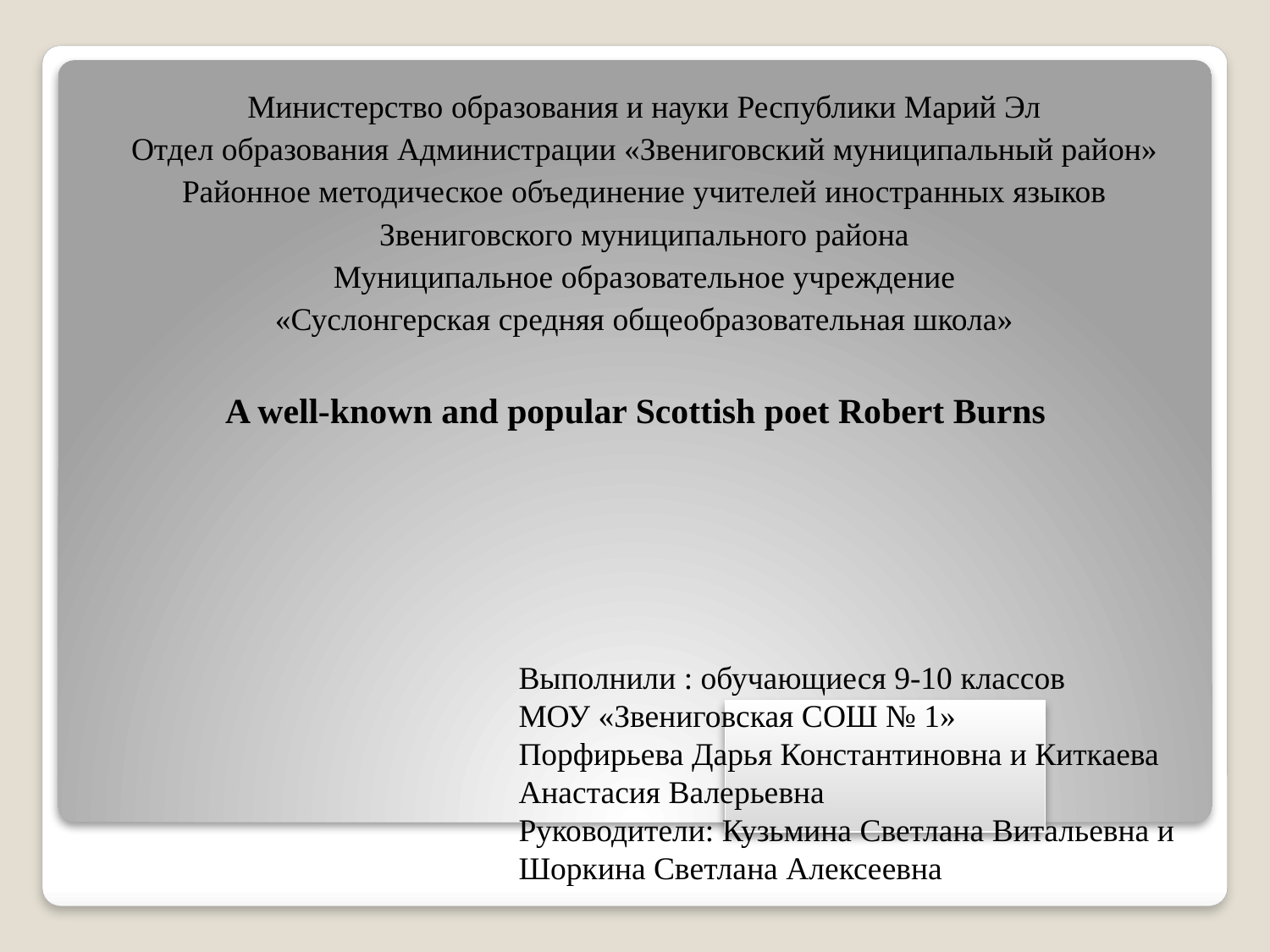

Министерство образования и науки Республики Марий Эл
Отдел образования Администрации «Звениговский муниципальный район»
Районное методическое объединение учителей иностранных языков
Звениговского муниципального района
Муниципальное образовательное учреждение
«Суслонгерская средняя общеобразовательная школа»

A well-known and popular Scottish poet Robert Burns

# Выполнили : обучающиеся 9-10 классов МОУ «Звениговская СОШ № 1» Порфирьева Дарья Константиновна и Киткаева Анастасия Валерьевна Руководители: Кузьмина Светлана Витальевна и Шоркина Светлана Алексеевна